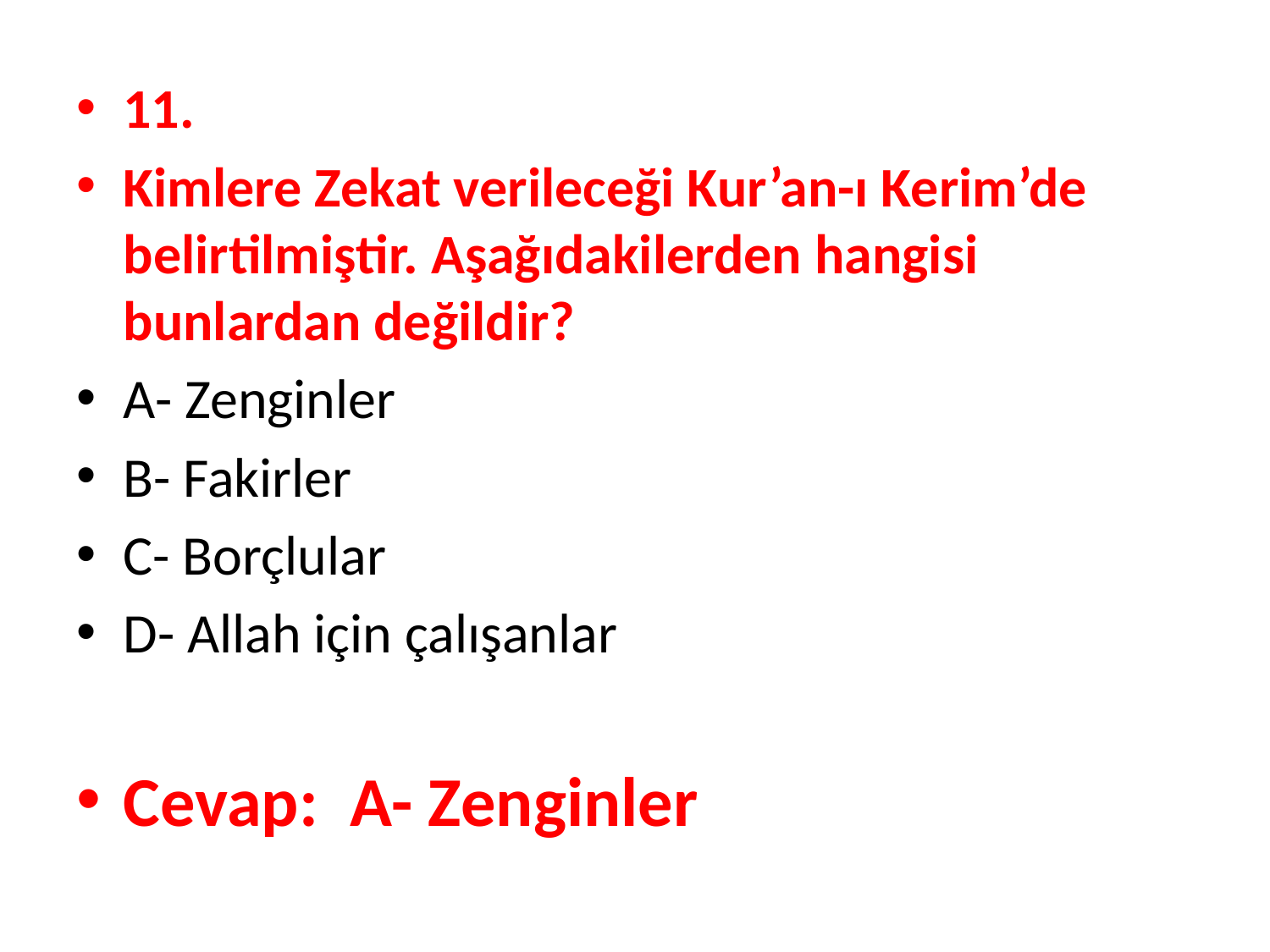

11.
Kimlere Zekat verileceği Kur’an-ı Kerim’de belirtilmiştir. Aşağıdakilerden hangisi bunlardan değildir?
A- Zenginler
B- Fakirler
C- Borçlular
D- Allah için çalışanlar

Cevap:  A- Zenginler